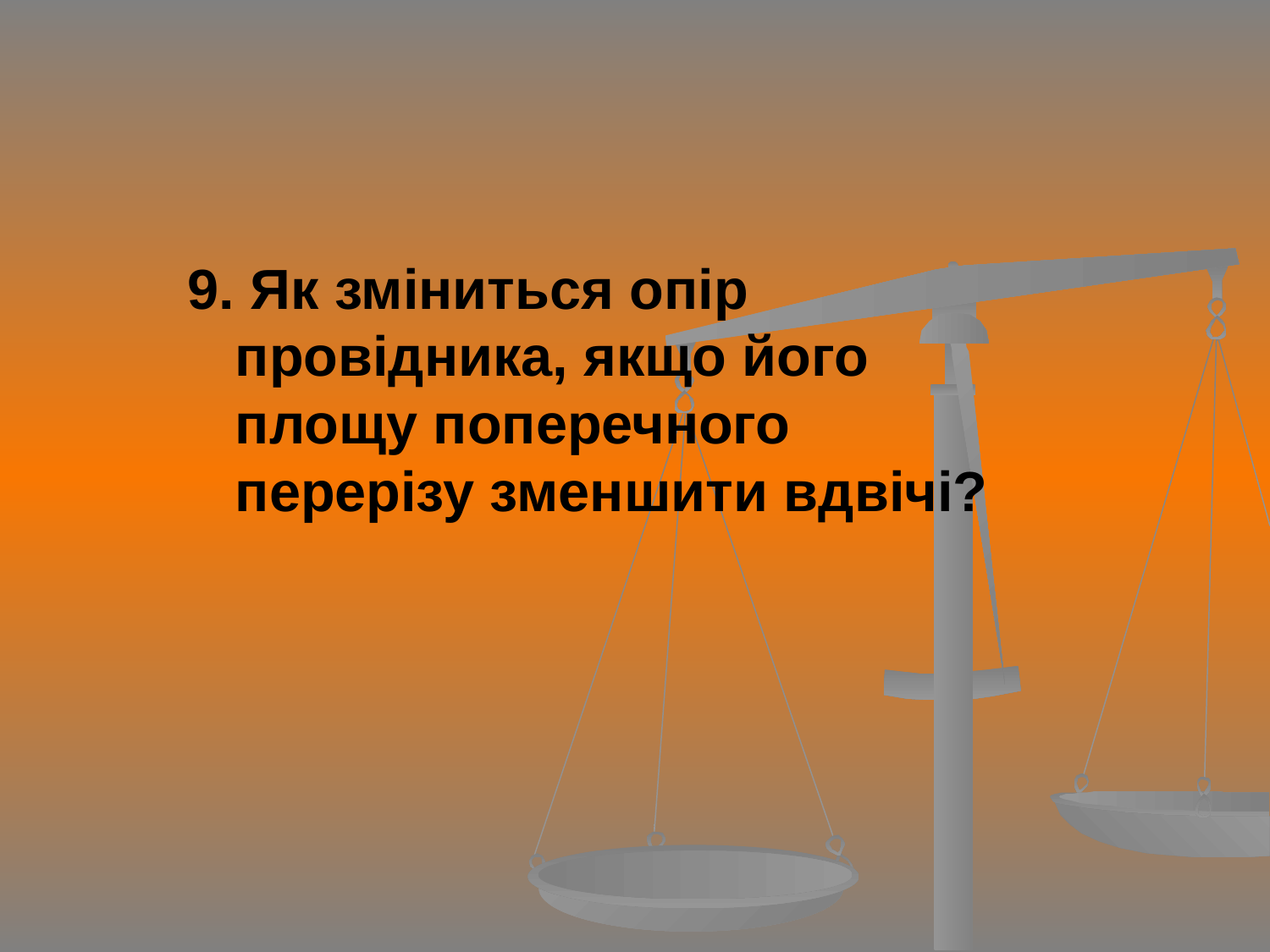

#
9. Як зміниться опір провідника, якщо його площу поперечного перерізу зменшити вдвічі?